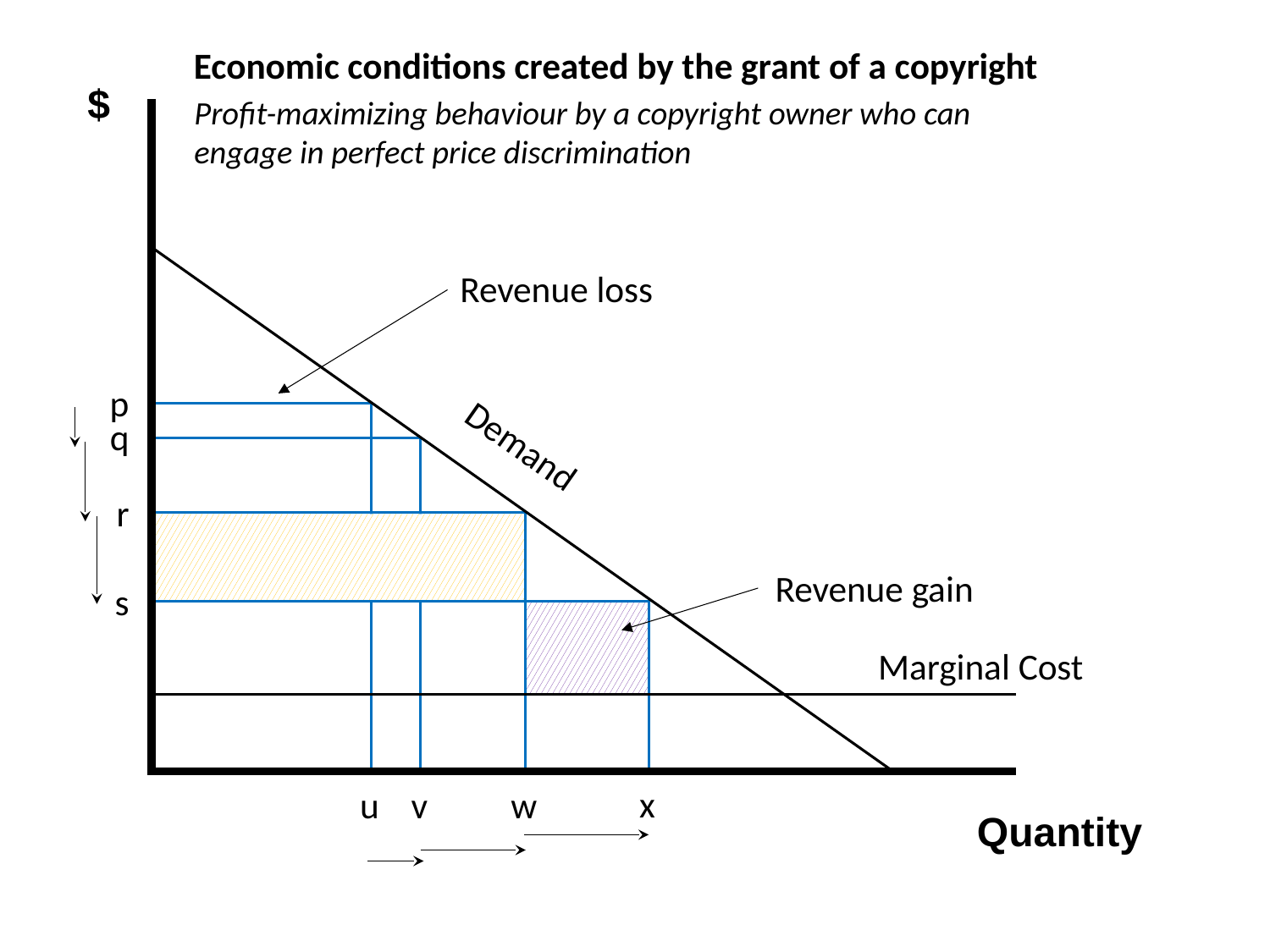

Economic conditions created by the grant of a copyright
$
Profit-maximizing behaviour by a copyright owner who can engage in perfect price discrimination
Revenue loss
p

q
Demand

r

Revenue gain
s

Marginal Cost
x
v
u
w
Quantity